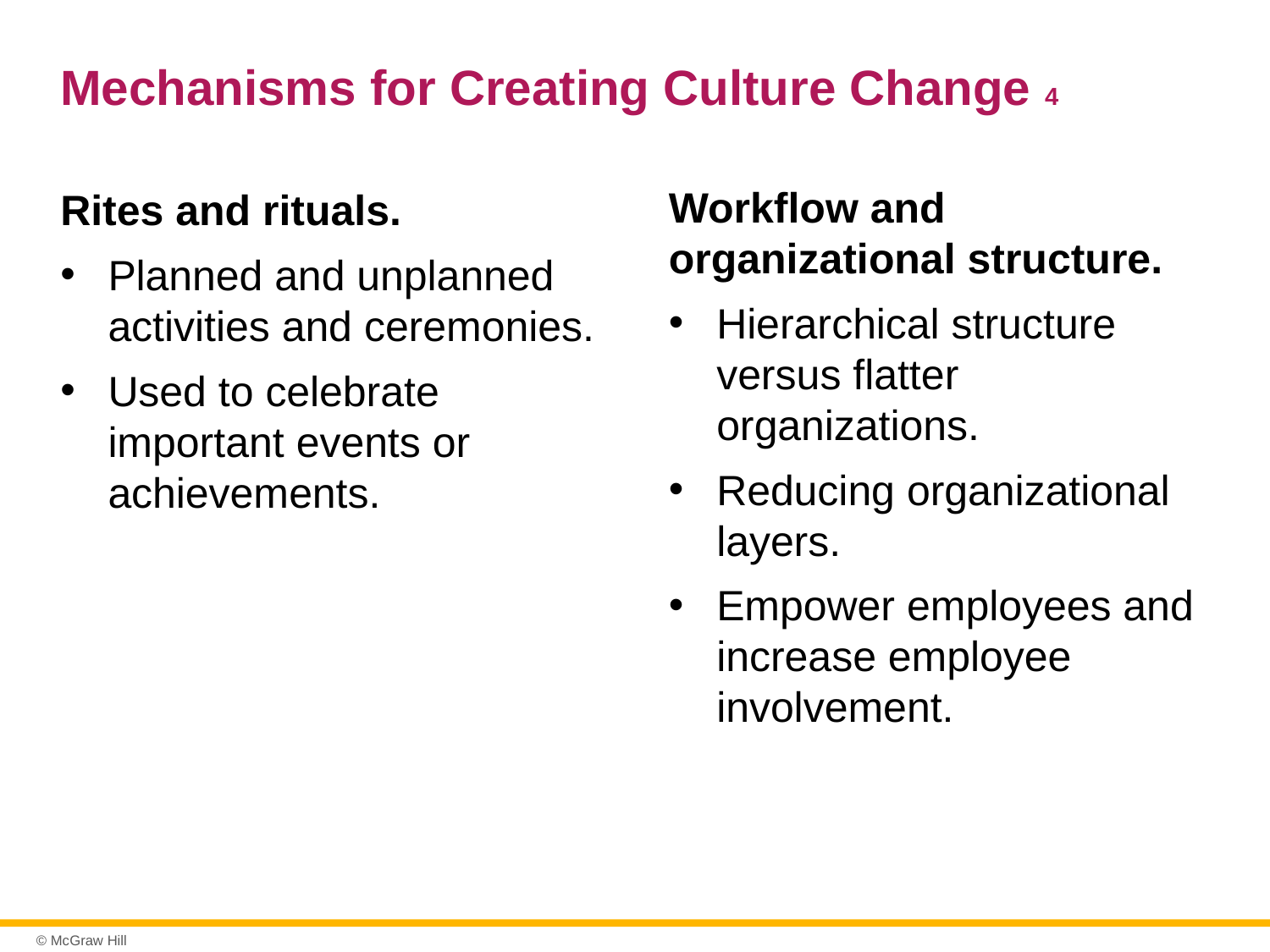

# Mechanisms for Creating Culture Change 4
Workflow and organizational structure.
Hierarchical structure versus flatter organizations.
Reducing organizational layers.
Empower employees and increase employee involvement.

Rites and rituals.
Planned and unplanned activities and ceremonies.
Used to celebrate important events or achievements.